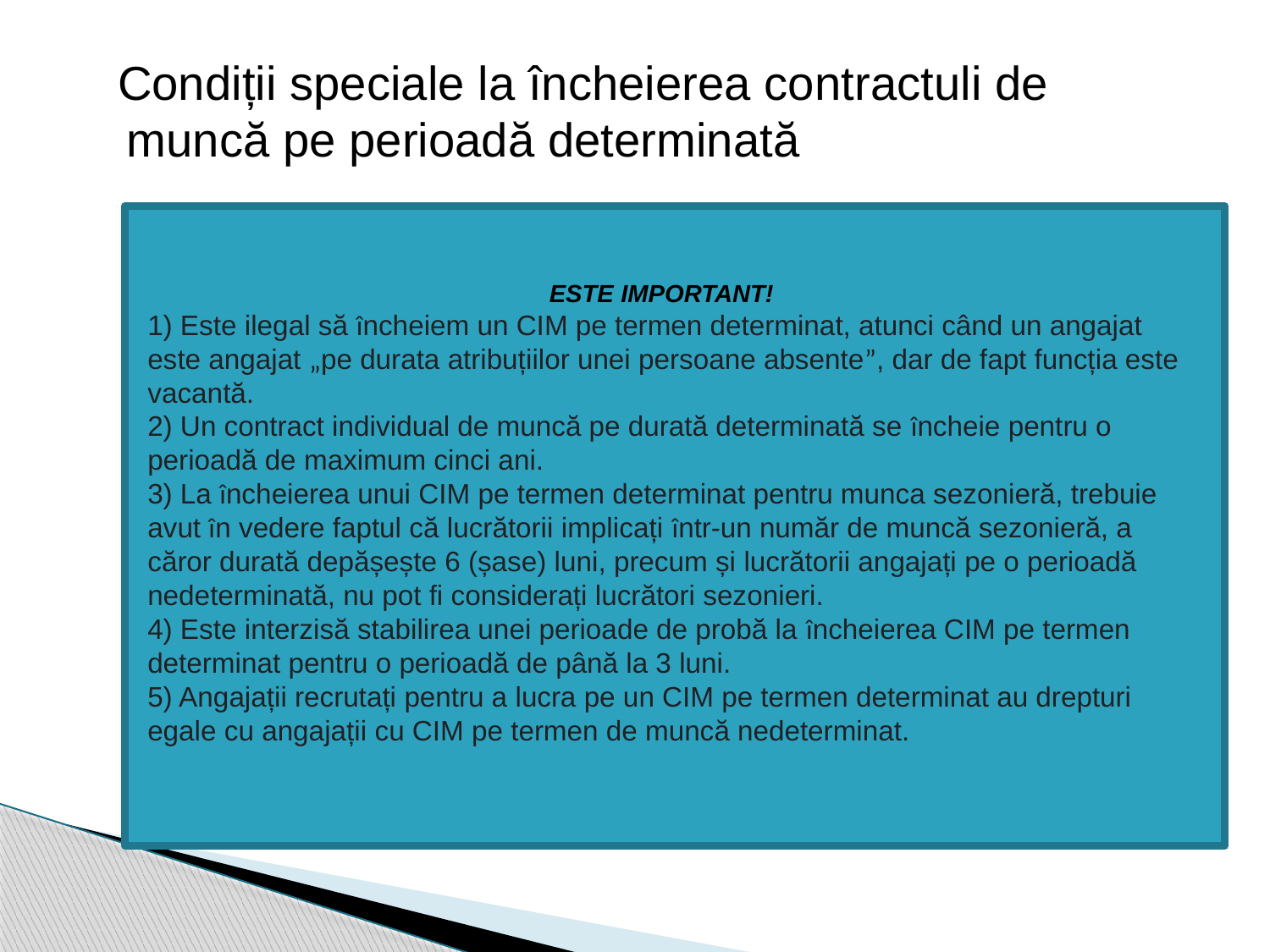

Condiții speciale la încheierea contractuli de muncă pe perioadă determinată

ESTE IMPORTANT!
1) Este ilegal să încheiem un CIM pe termen determinat, atunci când un angajat este angajat „pe durata atribuțiilor unei persoane absente”, dar de fapt funcția este vacantă.
2) Un contract individual de muncă pe durată determinată se încheie pentru o perioadă de maximum cinci ani.
3) La încheierea unui CIM pe termen determinat pentru munca sezonieră, trebuie avut în vedere faptul că lucrătorii implicați într-un număr de muncă sezonieră, a căror durată depășește 6 (șase) luni, precum și lucrătorii angajați pe o perioadă nedeterminată, nu pot fi considerați lucrători sezonieri.
4) Este interzisă stabilirea unei perioade de probă la încheierea CIM pe termen determinat pentru o perioadă de până la 3 luni.
5) Angajații recrutați pentru a lucra pe un CIM pe termen determinat au drepturi egale cu angajații cu CIM pe termen de muncă nedeterminat.